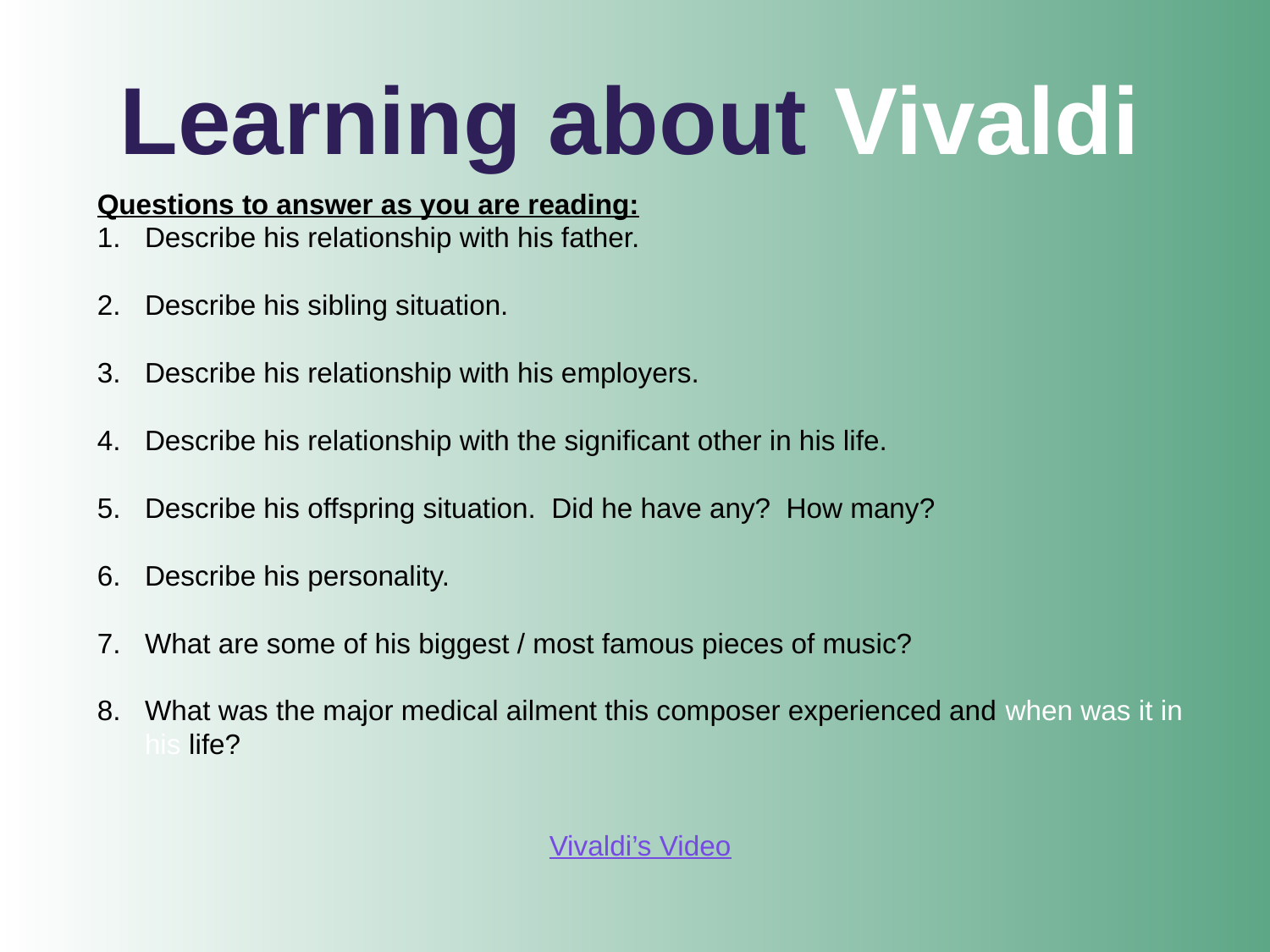

# Learning about Vivaldi
Questions to answer as you are reading:
Describe his relationship with his father.
Describe his sibling situation.
Describe his relationship with his employers.
Describe his relationship with the significant other in his life.
Describe his offspring situation.  Did he have any?  How many?
Describe his personality.
What are some of his biggest / most famous pieces of music?
What was the major medical ailment this composer experienced and when was it in his life?

Vivaldi’s Video